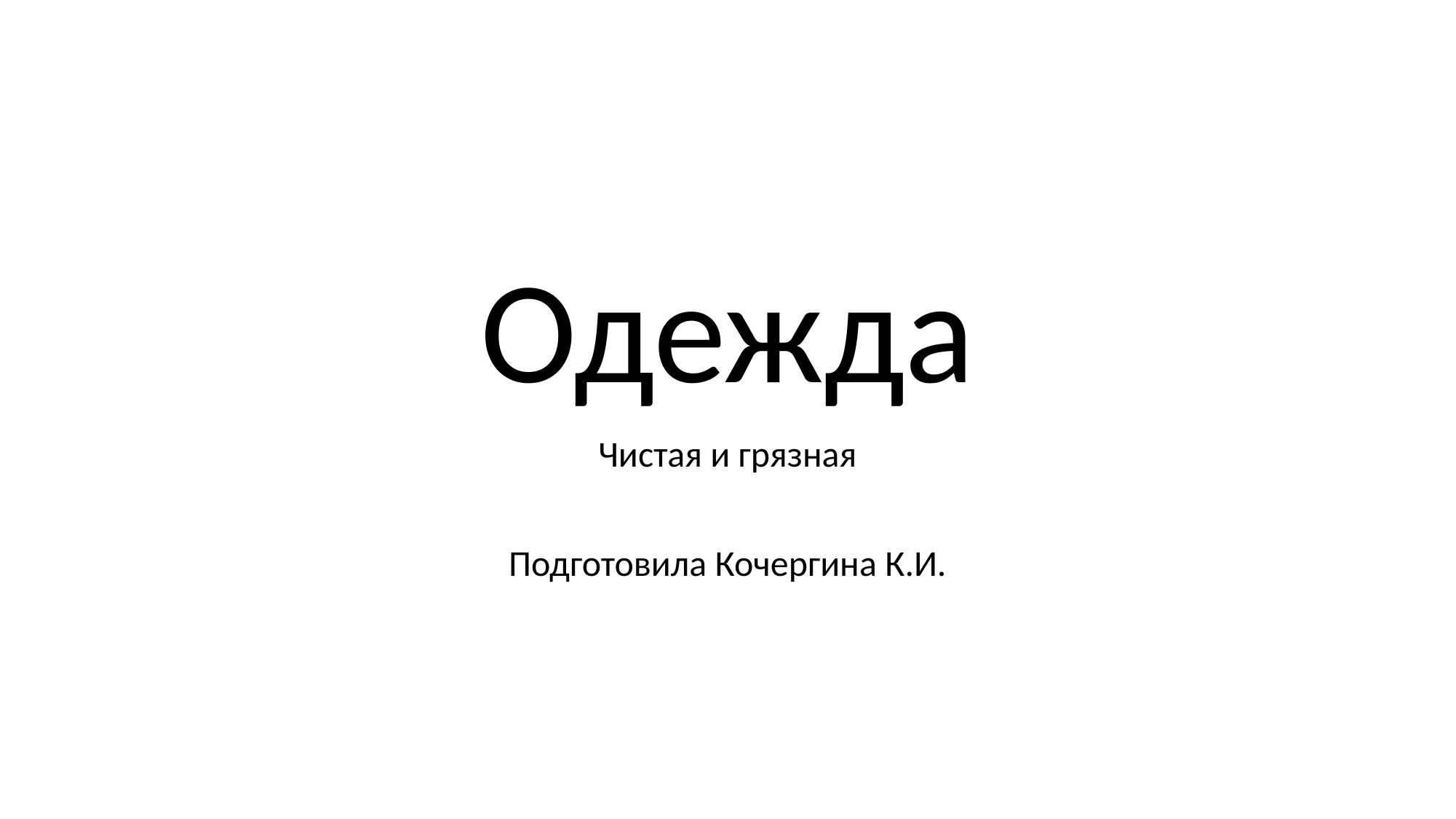

# Одежда
Чистая и грязная

Подготовила Кочергина К.И.